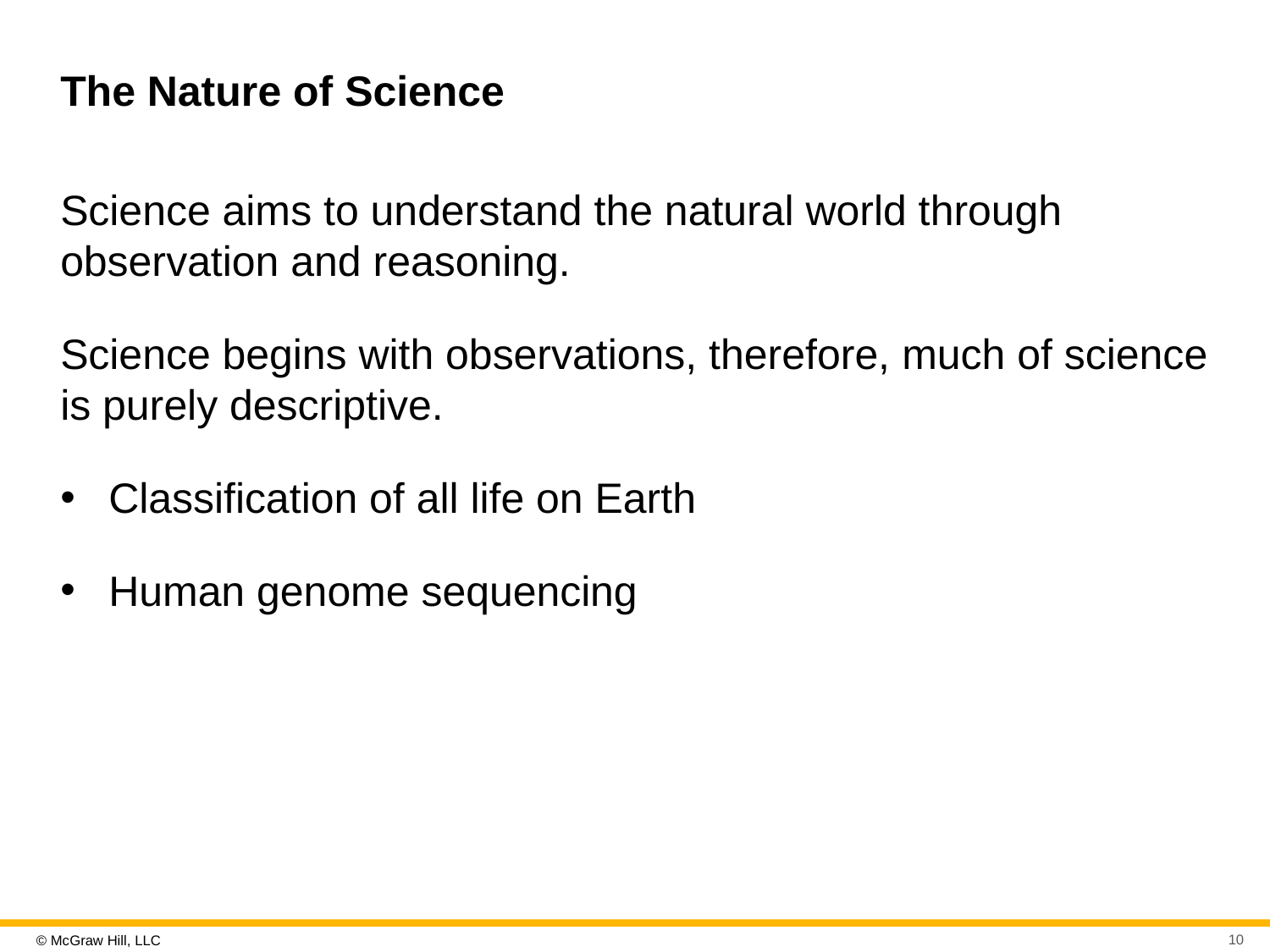

# The Nature of Science
Science aims to understand the natural world through observation and reasoning.
Science begins with observations, therefore, much of science is purely descriptive.
Classification of all life on Earth
Human genome sequencing
10